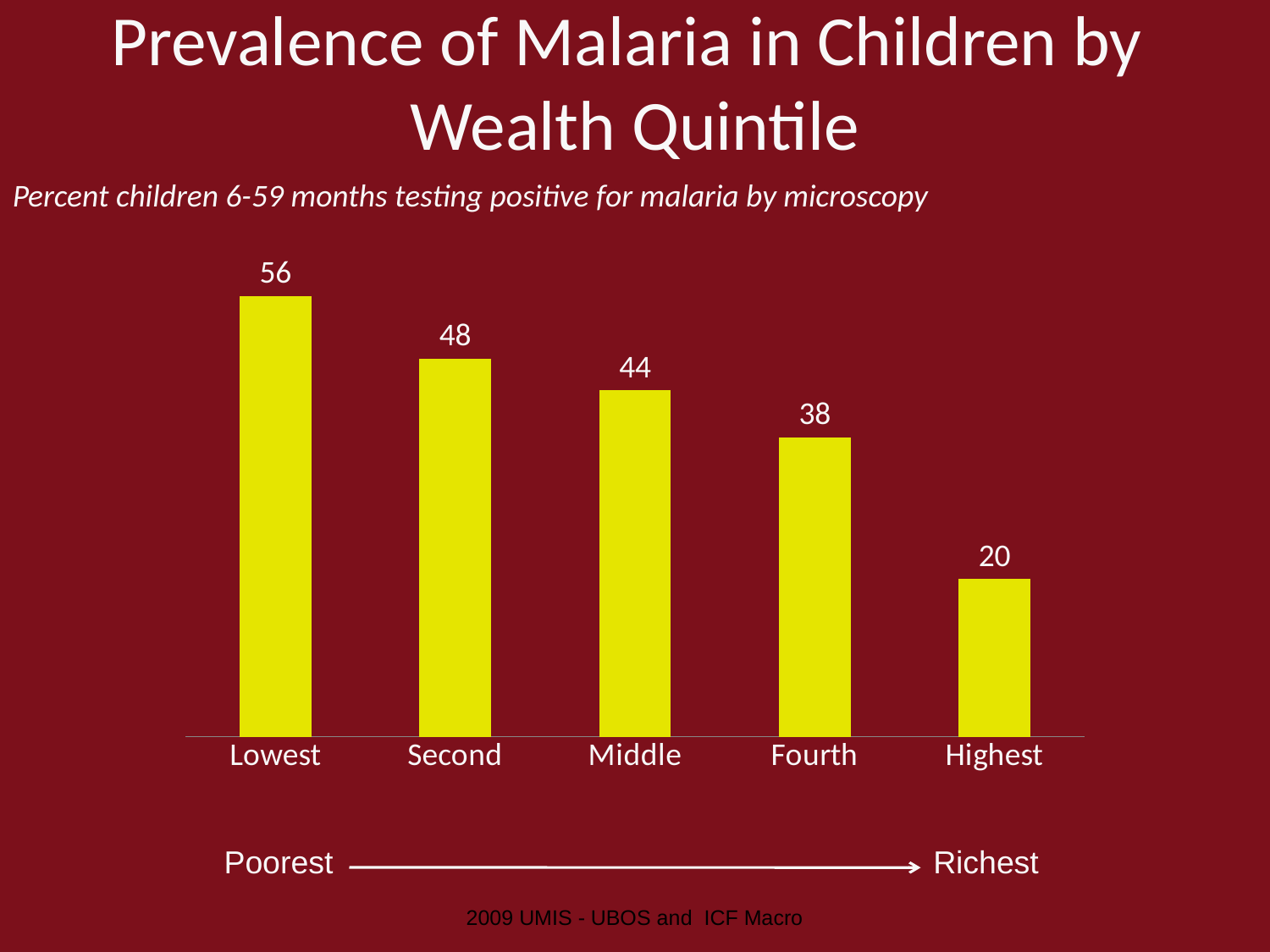

# Prevalence of Malaria in Children by Wealth Quintile
Percent children 6-59 months testing positive for malaria by microscopy

### Chart

| Category | Series 1 |
|---|---|
| Lowest | 56.0 |
| Second | 48.0 |
| Middle | 44.0 |
| Fourth | 38.0 |
| Highest | 20.0 |
Poorest
Richest
2009 UMIS - UBOS and  ICF Macro